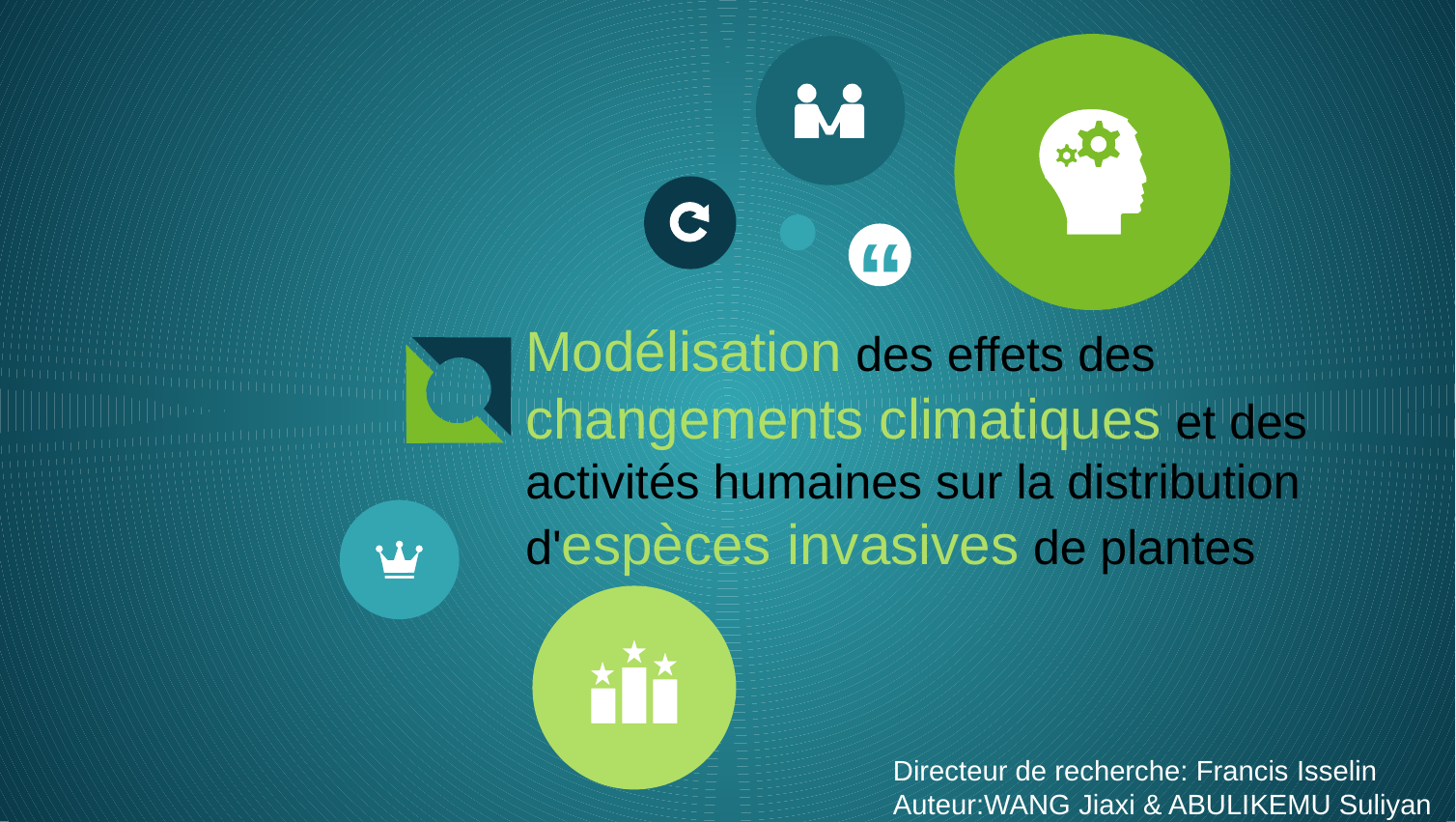

“

Modélisation des effets des changements climatiques et des activités humaines sur la distribution d'espèces invasives de plantes

Directeur de recherche: Francis Isselin
Auteur:WANG Jiaxi & ABULIKEMU Suliyan